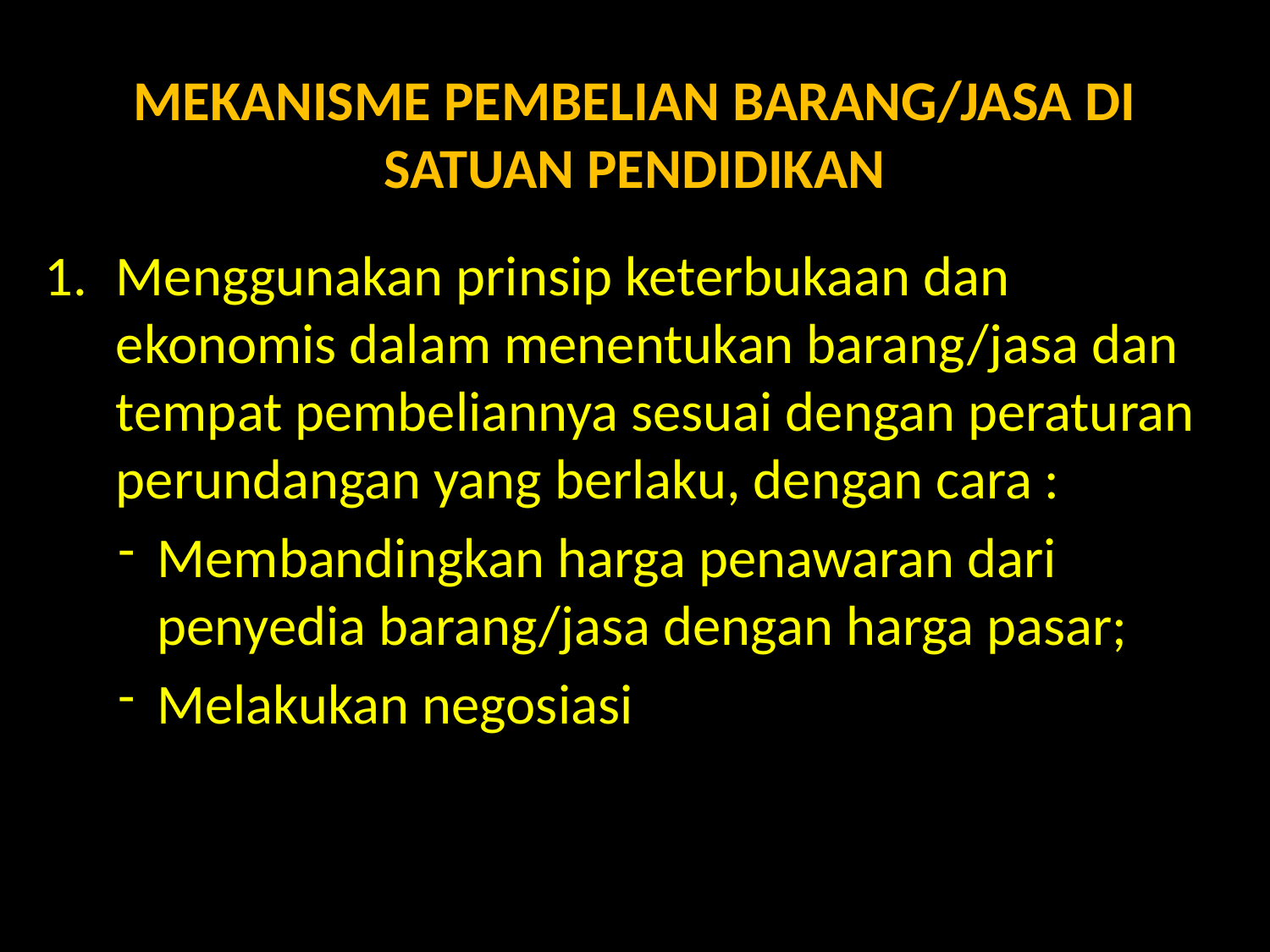

# MEKANISME PEMBELIAN BARANG/JASA DI SATUAN PENDIDIKAN
Menggunakan prinsip keterbukaan dan ekonomis dalam menentukan barang/jasa dan tempat pembeliannya sesuai dengan peraturan perundangan yang berlaku, dengan cara :
Membandingkan harga penawaran dari penyedia barang/jasa dengan harga pasar;
Melakukan negosiasi